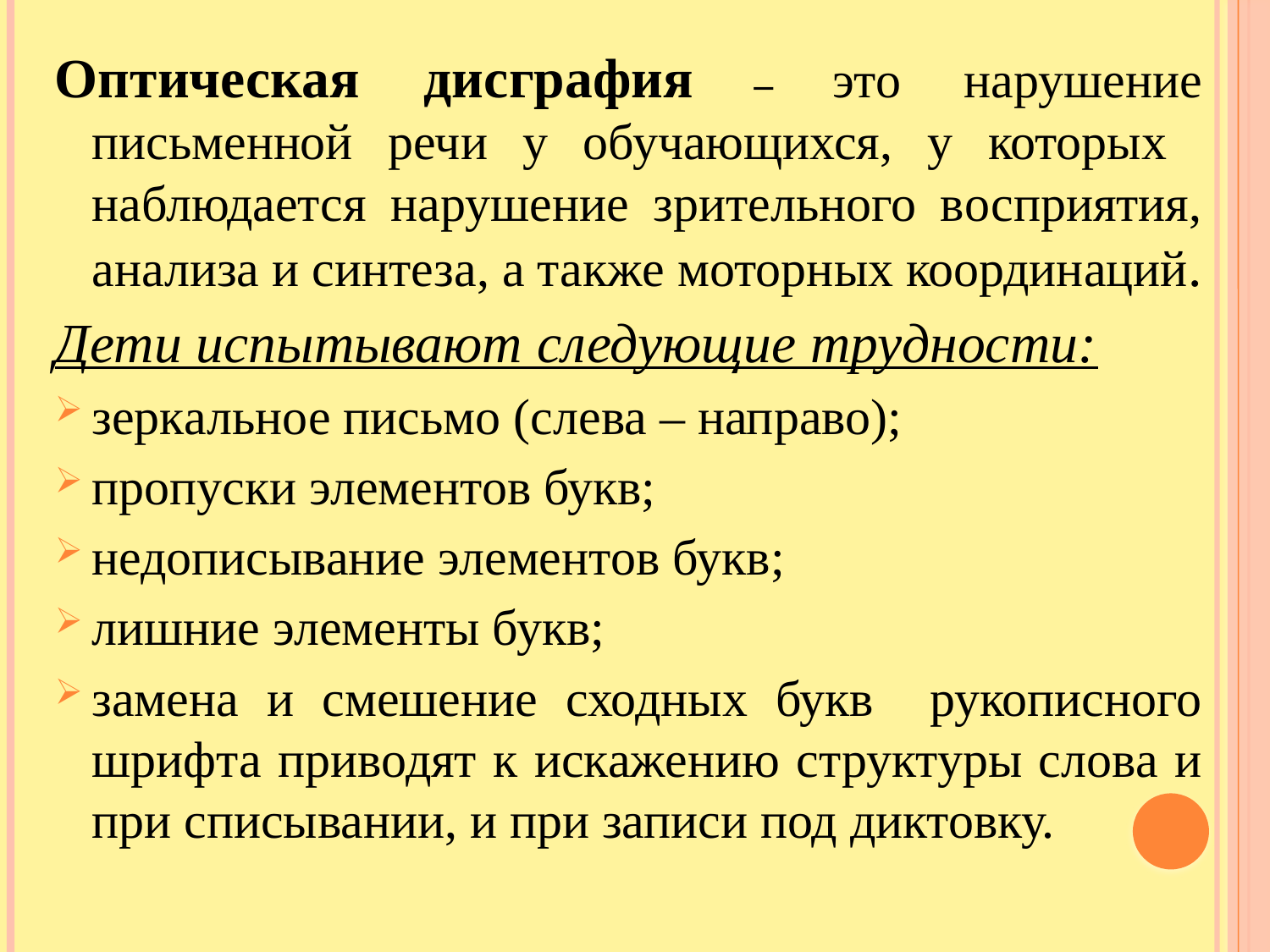

Оптическая дисграфия – это нарушение письменной речи у обучающихся, у которых  наблюдается нарушение зрительного восприятия, анализа и синтеза, а также моторных координаций.
Дети испытывают следующие трудности:
зеркальное письмо (слева – направо);
пропуски элементов букв;
недописывание элементов букв;
лишние элементы букв;
замена и смешение сходных букв  рукописного шрифта приводят к искажению структуры слова и при списывании, и при записи под диктовку.